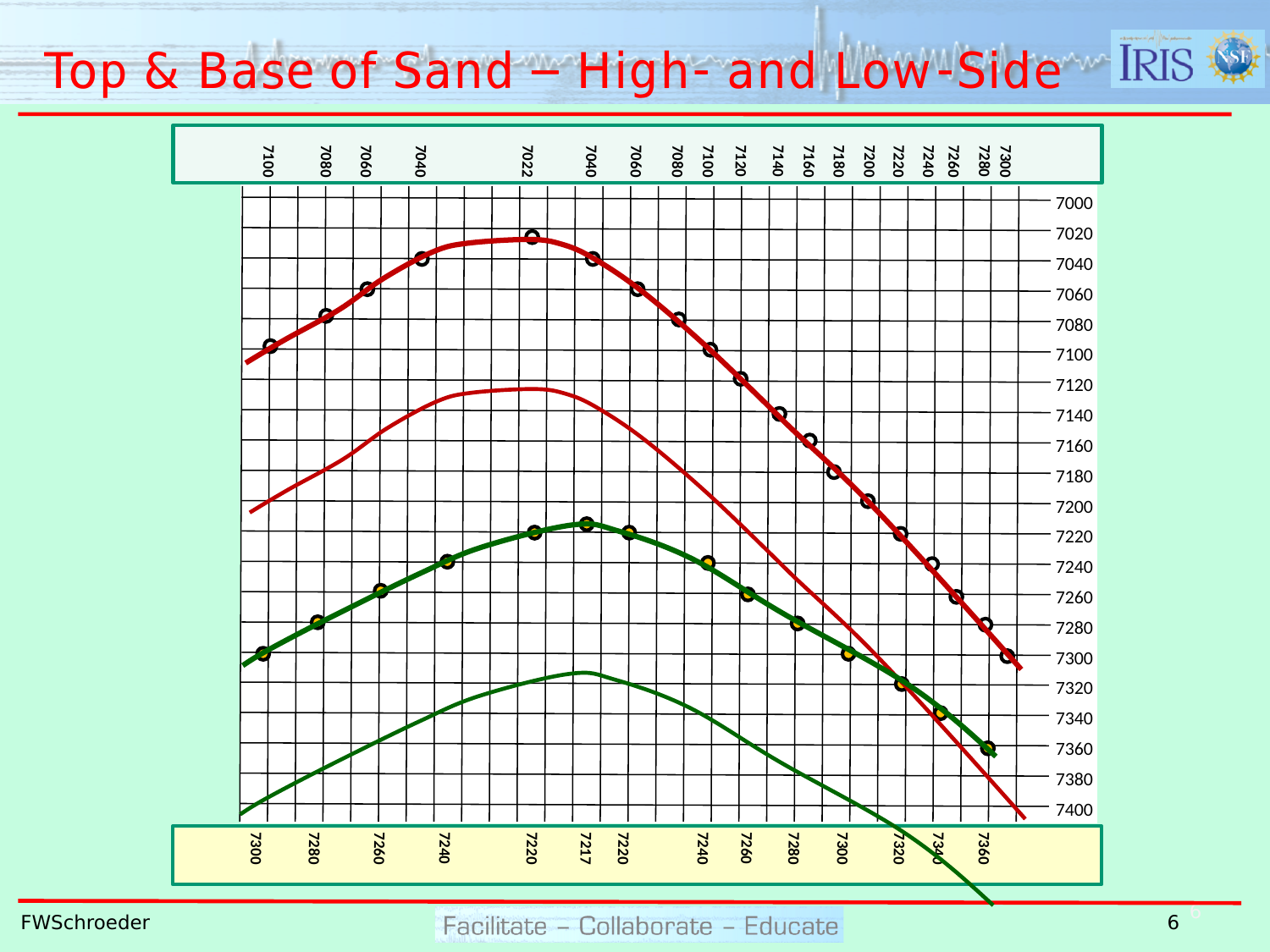

# Top & Base of Sand – High- and Low-Side

7240
7100
7080
7060
7040
7022
7040
7060
7080
7100
7120
7140
7160
7180
7200
7220
7240
7260
7280
7300
7160
7000
7020

7040

7060

7080

7100

7120

7140

7160

7180

7200

7220

7240

7260

7280

7300

7320

7340

7360

7380
7400

7300
7280
7260
7240
7220
7217
7220
7240
7260
7280
7300
7320
7340
7360